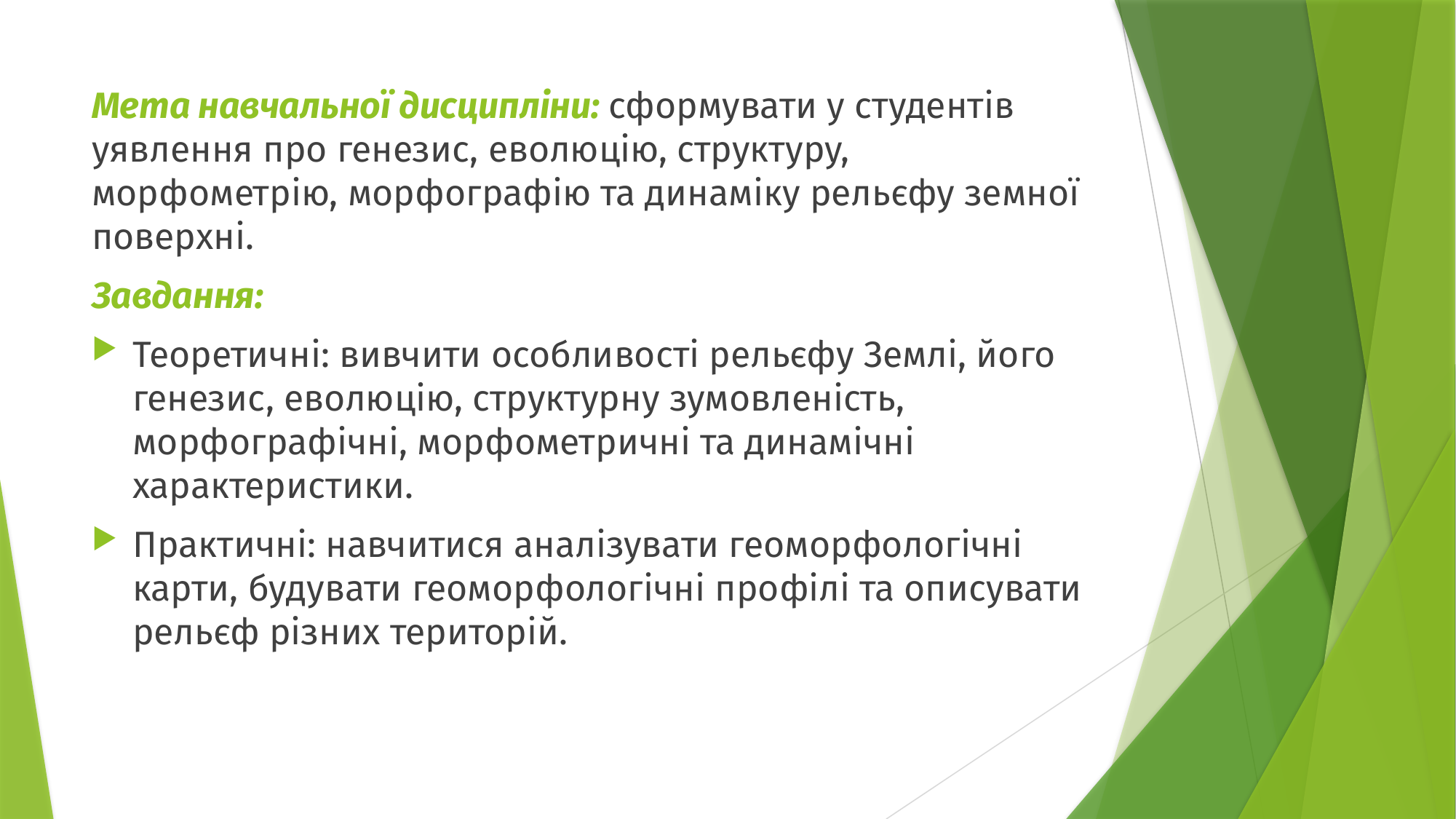

Мета навчальної дисципліни: сформувати у студентів уявлення про генезис, еволюцію, структуру, морфометрію, морфографію та динаміку рельєфу земної поверхні.
Завдання:
Теоретичні: вивчити особливості рельєфу Землі, його генезис, еволюцію, структурну зумовленість, морфографічні, морфометричні та динамічні характеристики.
Практичні: навчитися аналізувати геоморфологічні карти, будувати геоморфологічні профілі та описувати рельєф різних територій.